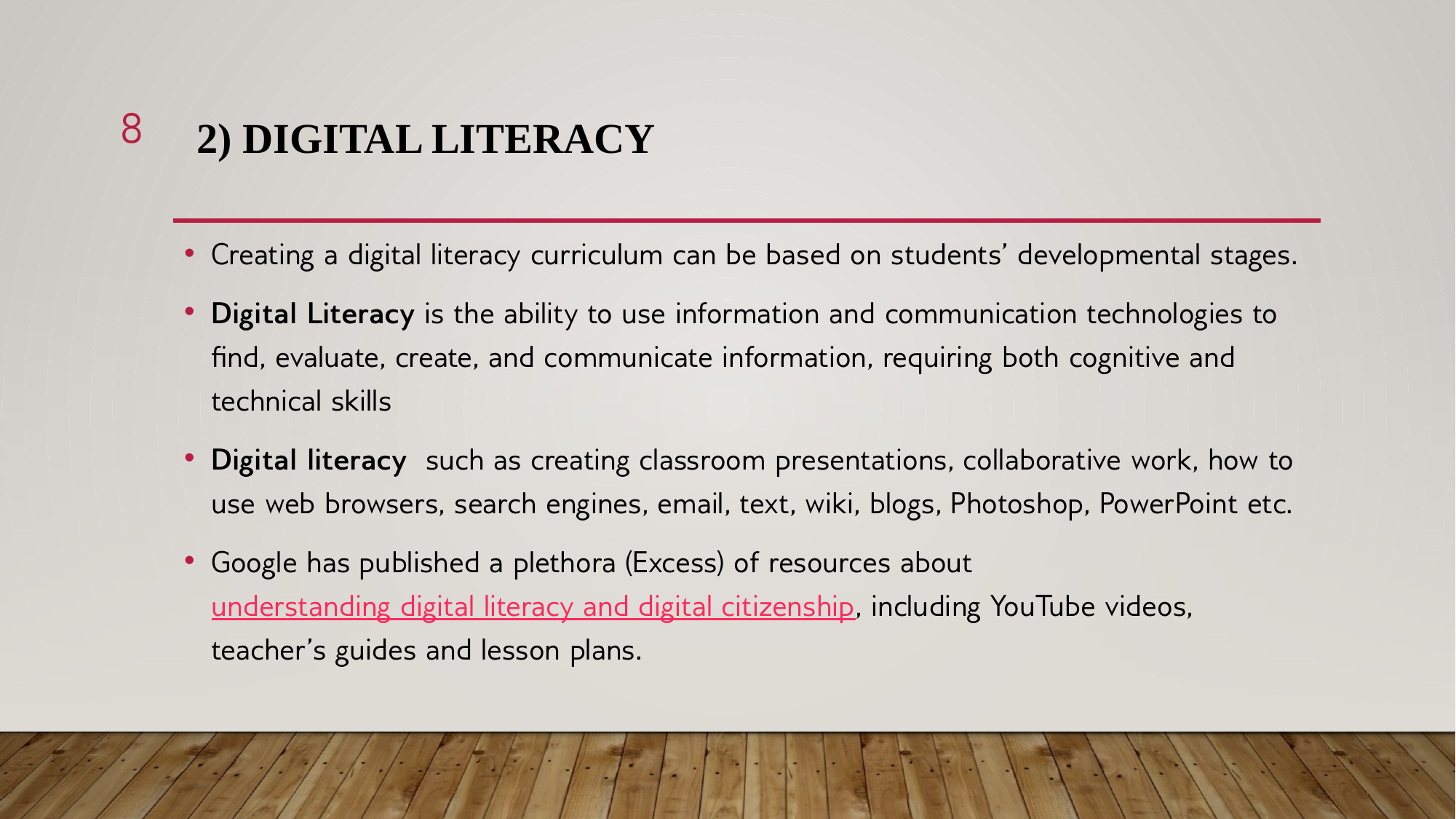

8
# 2) Digital Literacy
Creating a digital literacy curriculum can be based on students’ developmental stages.
Digital Literacy is the ability to use information and communication technologies to find, evaluate, create, and communicate information, requiring both cognitive and technical skills
Digital literacy  such as creating classroom presentations, collaborative work, how to use web browsers, search engines, email, text, wiki, blogs, Photoshop, PowerPoint etc.
Google has published a plethora (Excess) of resources about understanding digital literacy and digital citizenship, including YouTube videos, teacher’s guides and lesson plans.